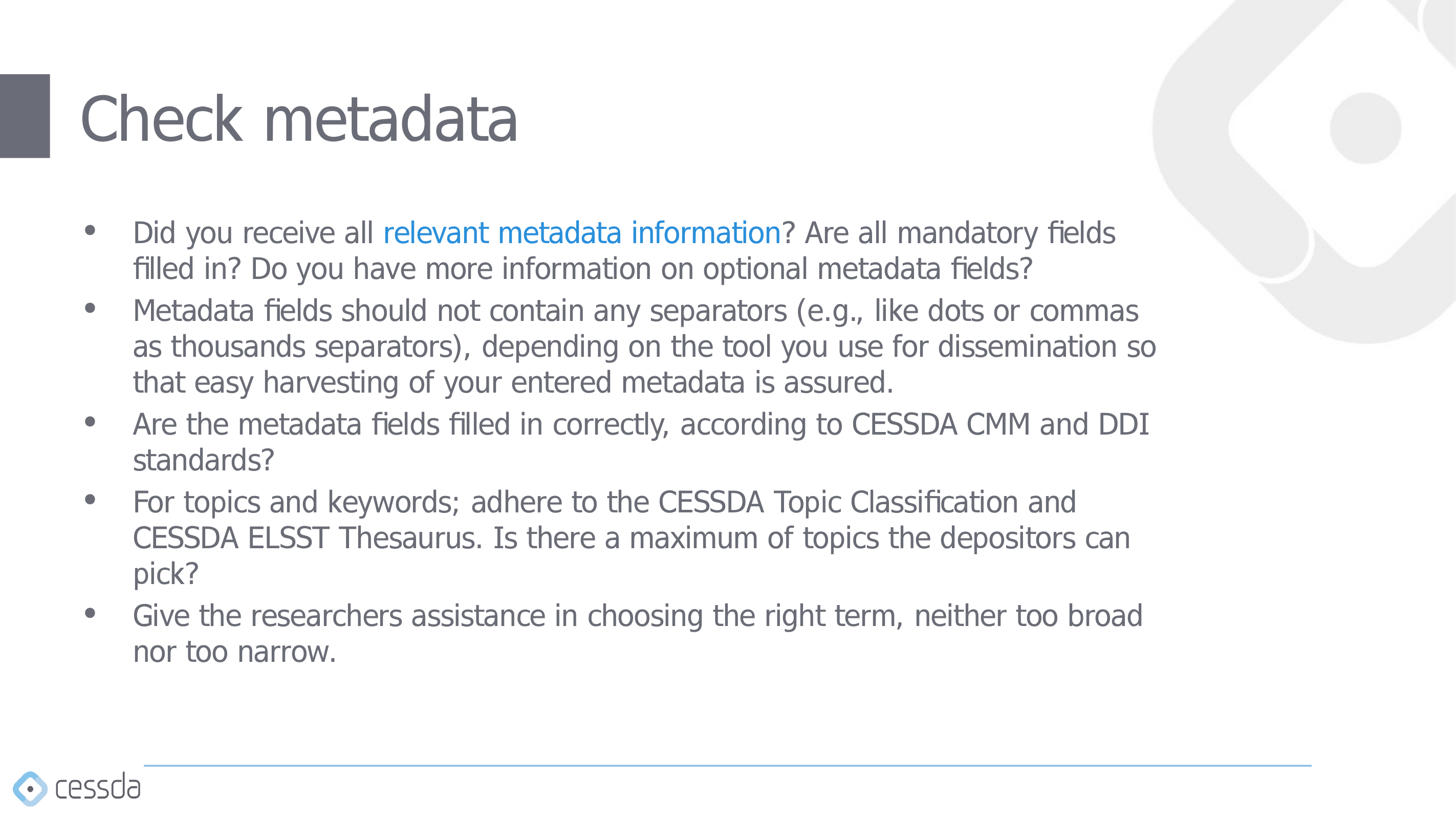

# Check metadata
Did you receive all relevant metadata information? Are all mandatory fields filled in? Do you have more information on optional metadata fields?
Metadata fields should not contain any separators (e.g., like dots or commas as thousands separators), depending on the tool you use for dissemination so that easy harvesting of your entered metadata is assured.
Are the metadata fields filled in correctly, according to CESSDA CMM and DDI standards?
For topics and keywords; adhere to the CESSDA Topic Classification and CESSDA ELSST Thesaurus. Is there a maximum of topics the depositors can pick?
Give the researchers assistance in choosing the right term, neither too broad nor too narrow.